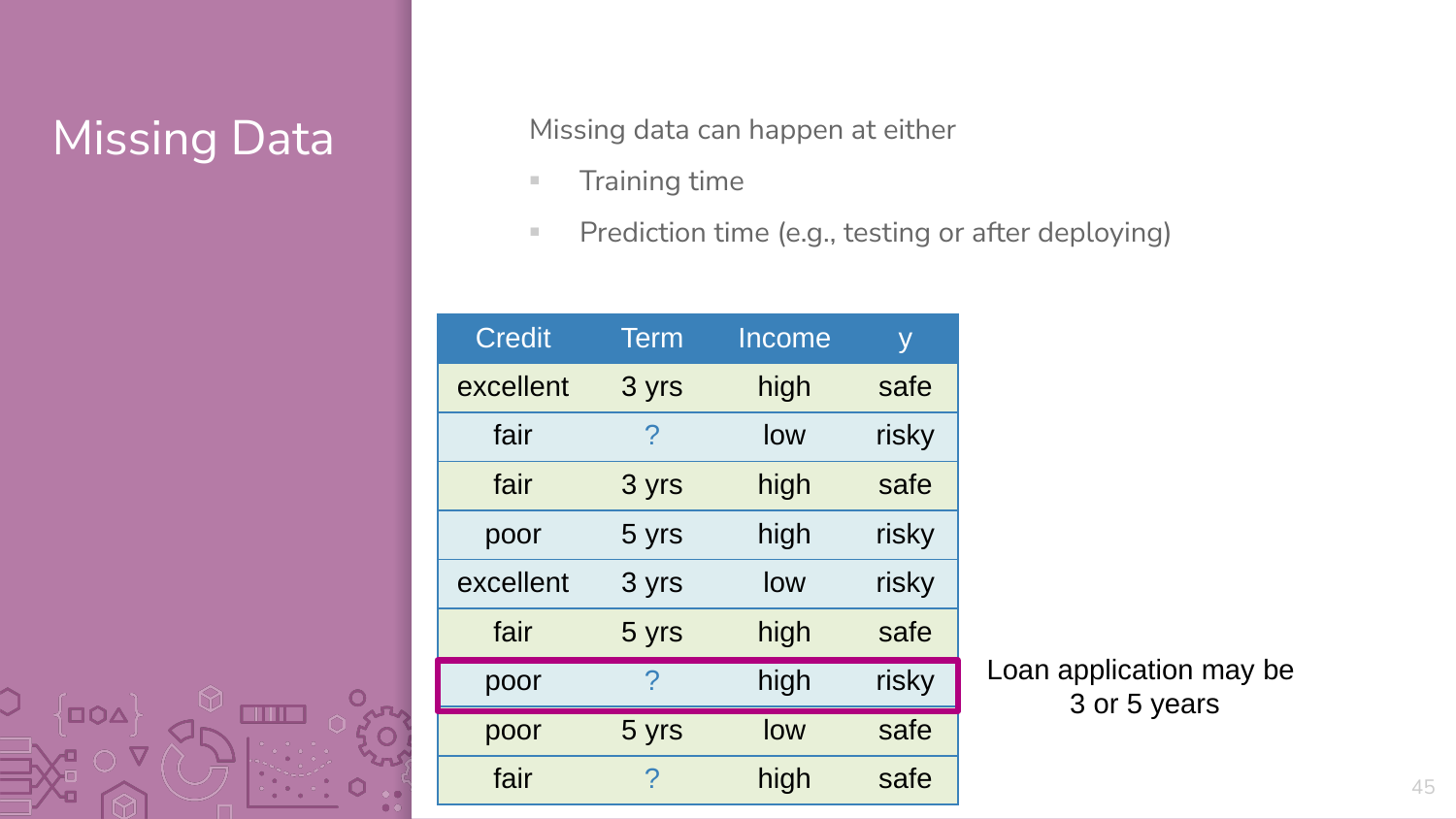

# Missing Data
Missing data can happen at either
Training time
Prediction time (e.g., testing or after deploying)
| Credit | Term | Income | y |
| --- | --- | --- | --- |
| excellent | 3 yrs | high | safe |
| fair | ? | low | risky |
| fair | 3 yrs | high | safe |
| poor | 5 yrs | high | risky |
| excellent | 3 yrs | low | risky |
| fair | 5 yrs | high | safe |
| poor | ? | high | risky |
| poor | 5 yrs | low | safe |
| fair | ? | high | safe |
Loan application may be
3 or 5 years

45